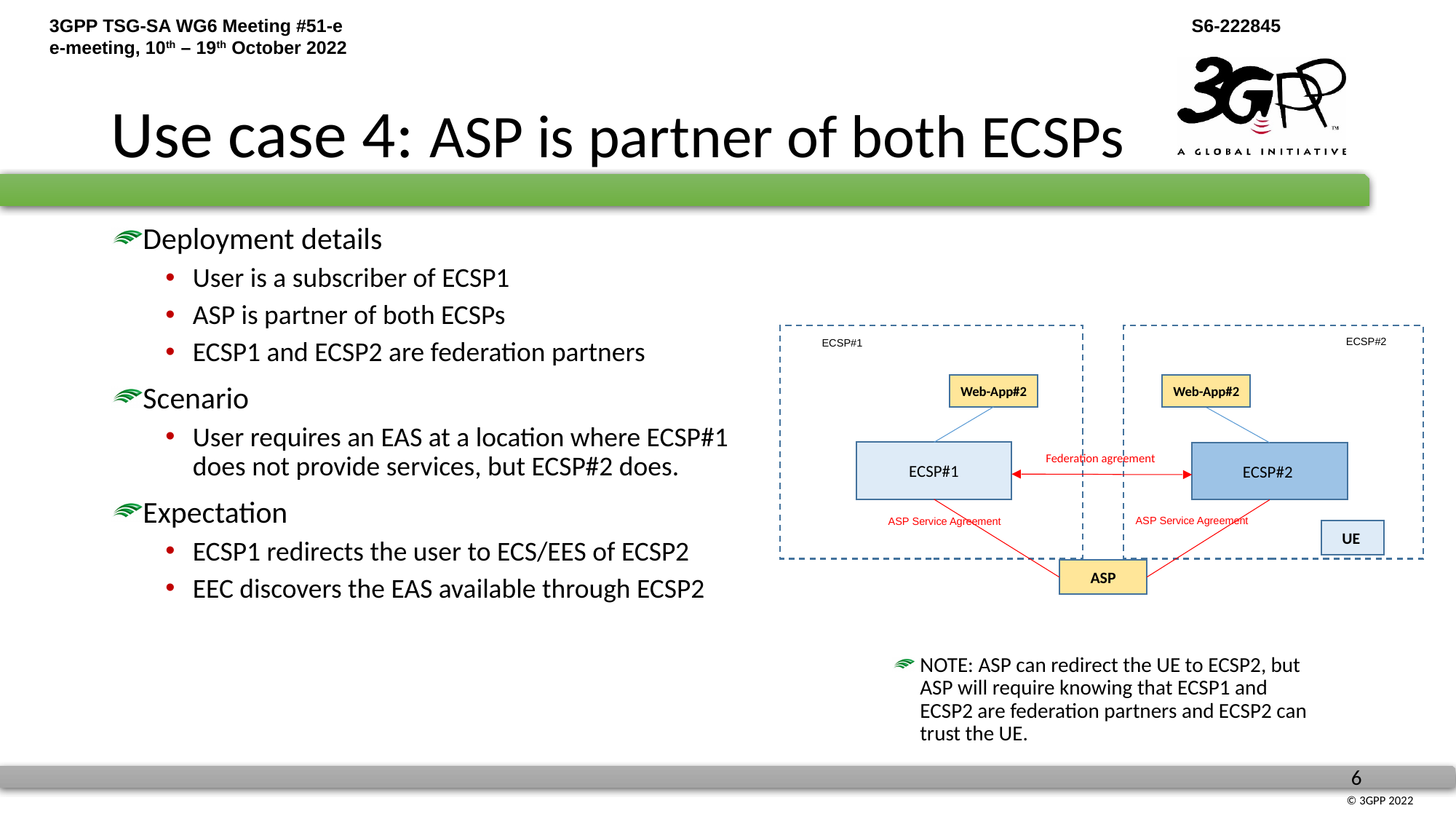

# Use case 4: ASP is partner of both ECSPs
Deployment details
User is a subscriber of ECSP1
ASP is partner of both ECSPs
ECSP1 and ECSP2 are federation partners
Scenario
User requires an EAS at a location where ECSP#1 does not provide services, but ECSP#2 does.
Expectation
ECSP1 redirects the user to ECS/EES of ECSP2
EEC discovers the EAS available through ECSP2

ECSP#2
ECSP#1
Web-App#2
Web-App#2
ECSP#1
ECSP#2
ASP Service Agreement
ASP Service Agreement
UE
ASP
Federation agreement

NOTE: ASP can redirect the UE to ECSP2, but ASP will require knowing that ECSP1 and ECSP2 are federation partners and ECSP2 can trust the UE.